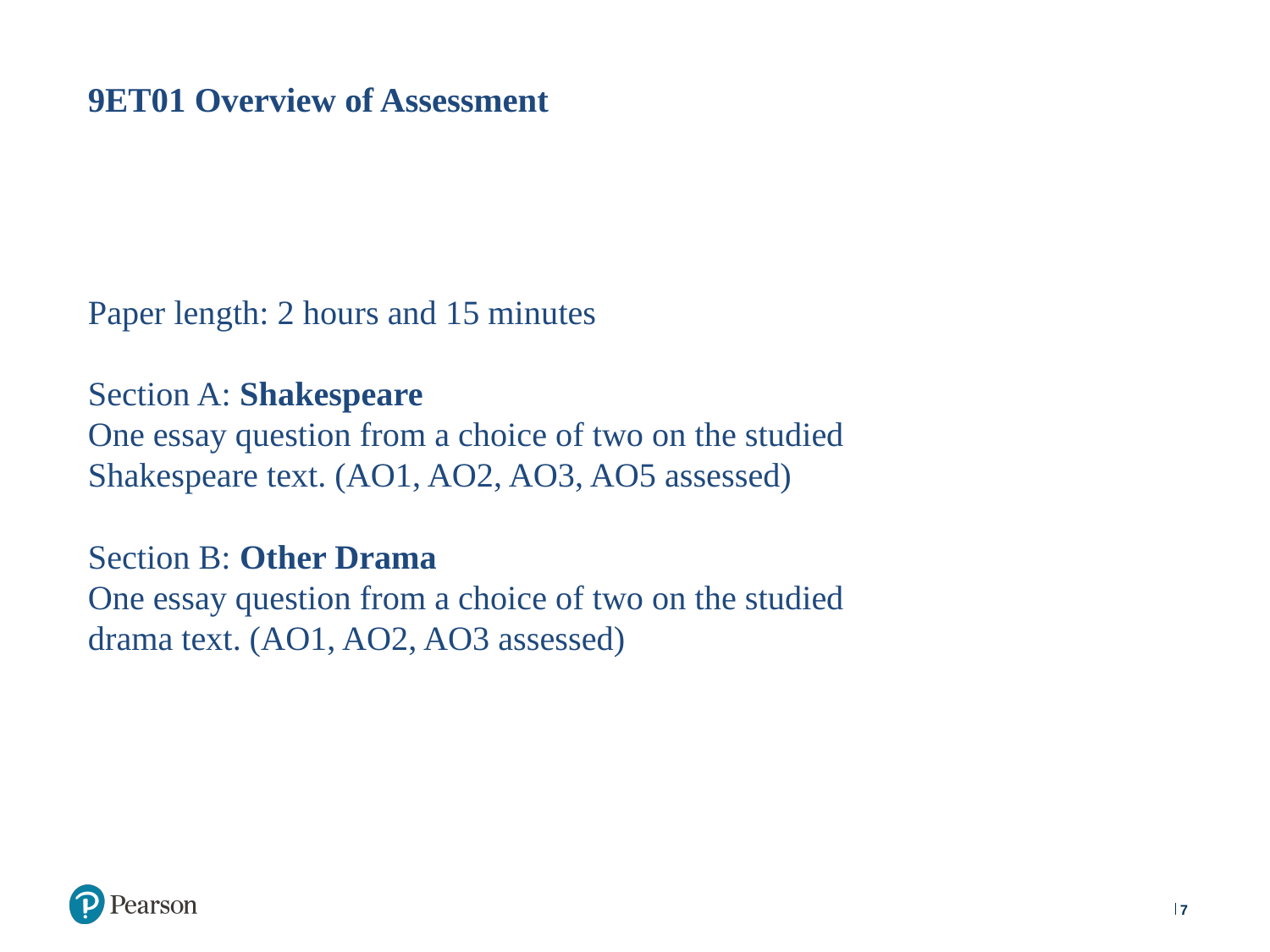

# 9ET01 Overview of Assessment

Paper length: 2 hours and 15 minutes

Section A: Shakespeare
One essay question from a choice of two on the studied Shakespeare text. (AO1, AO2, AO3, AO5 assessed)

Section B: Other Drama
One essay question from a choice of two on the studied drama text. (AO1, AO2, AO3 assessed)

7